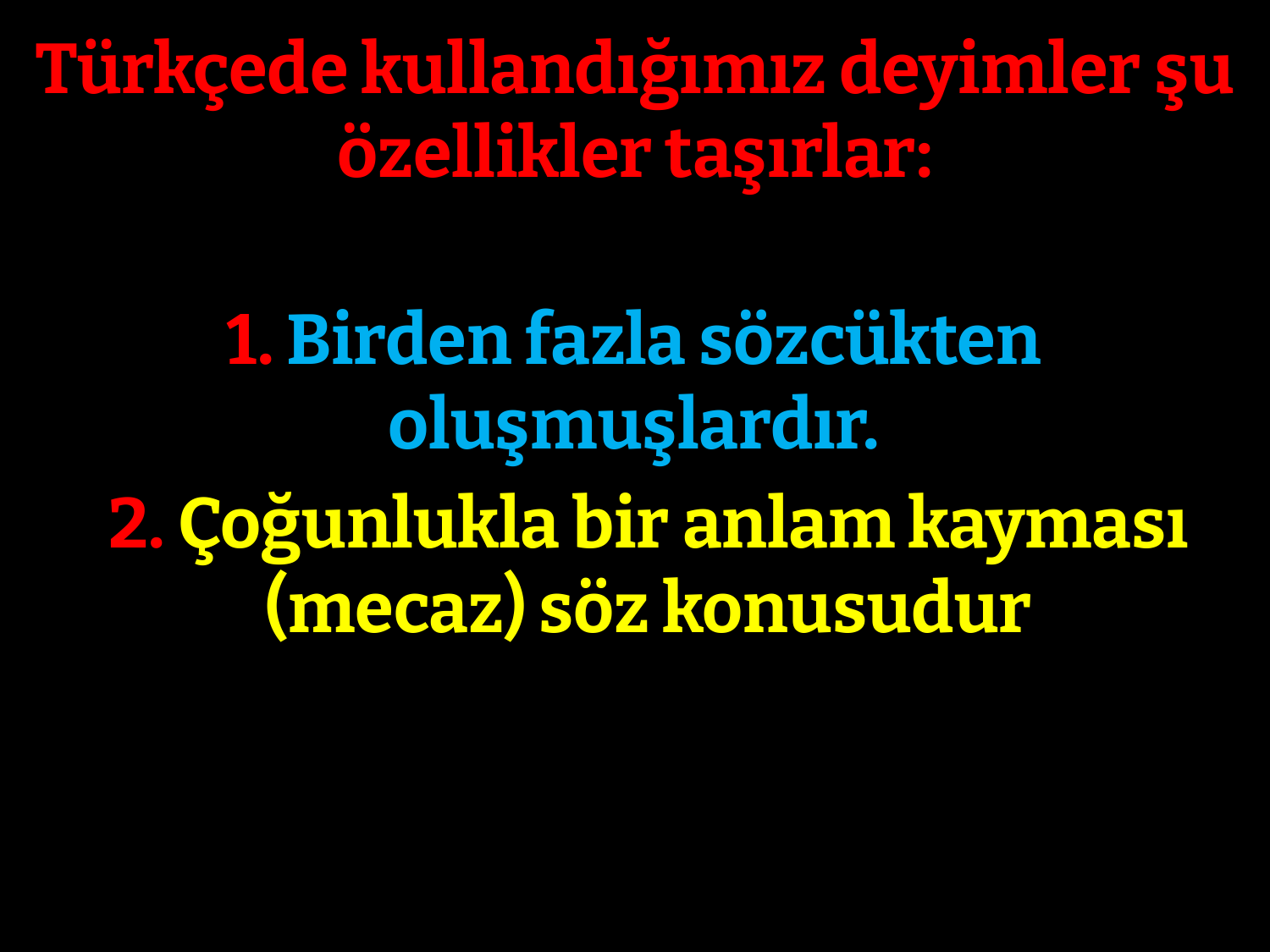

Türkçede kullandığımız deyimler şu özellikler taşırlar:
1. Birden fazla sözcükten oluşmuşlardır.
#
2. Çoğunlukla bir anlam kayması (mecaz) söz konusudur